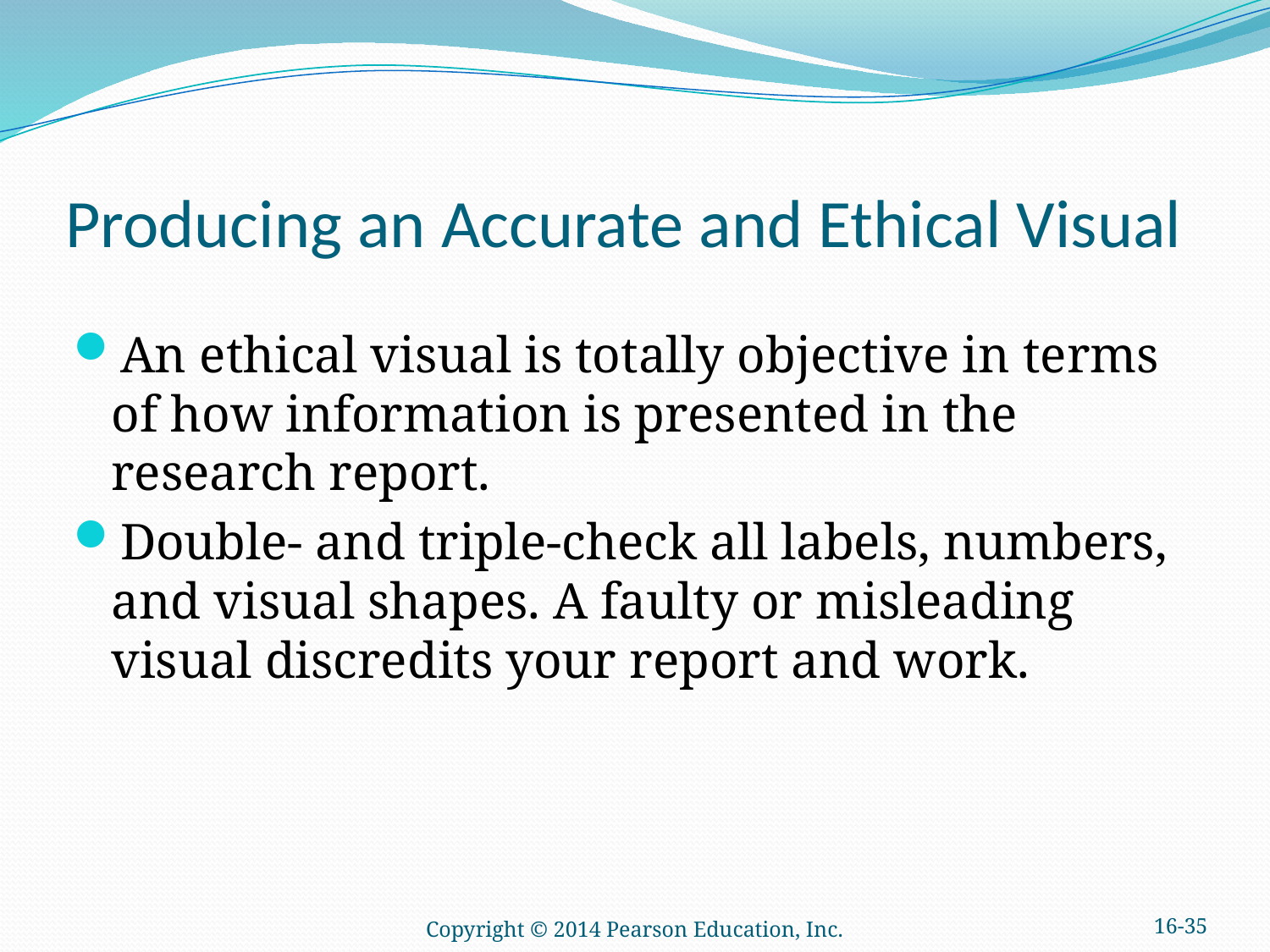

# Producing an Accurate and Ethical Visual
An ethical visual is totally objective in terms of how information is presented in the research report.
Double- and triple-check all labels, numbers, and visual shapes. A faulty or misleading visual discredits your report and work.